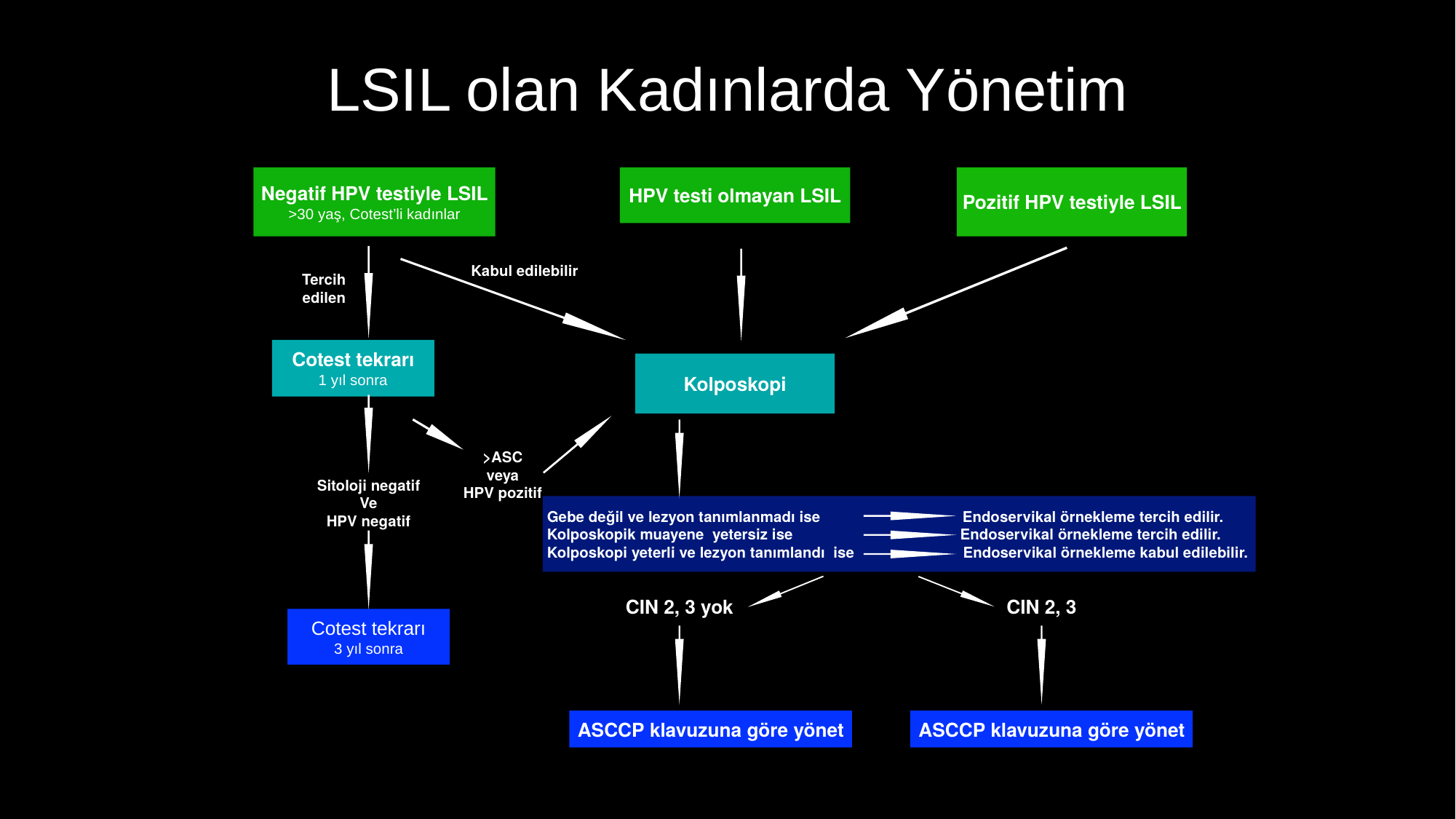

# LSIL olan Kadınlarda Yönetim
Negatif HPV testiyle LSIL
>30 yaş, Cotest’li kadınlar
HPV testi olmayan LSIL
Pozitif HPV testiyle LSIL
Kabul edilebilir
Tercih
edilen

Cotest tekrarı
1 yıl sonra
Kolposkopi

>ASC
veya
HPV pozitif

Sitoloji negatif
Ve
HPV negatif
Gebe değil ve lezyon tanımlanmadı ise                                  Endoservikal örnekleme tercih edilir.
Kolposkopik muayene  yetersiz ise                                        Endoservikal örnekleme tercih edilir.
Kolposkopi yeterli ve lezyon tanımlandı  ise                          Endoservikal örnekleme kabul edilebilir.

CIN 2, 3 yok
CIN 2, 3
Cotest tekrarı
3 yıl sonra

ASCCP klavuzuna göre yönet
ASCCP klavuzuna göre yönet